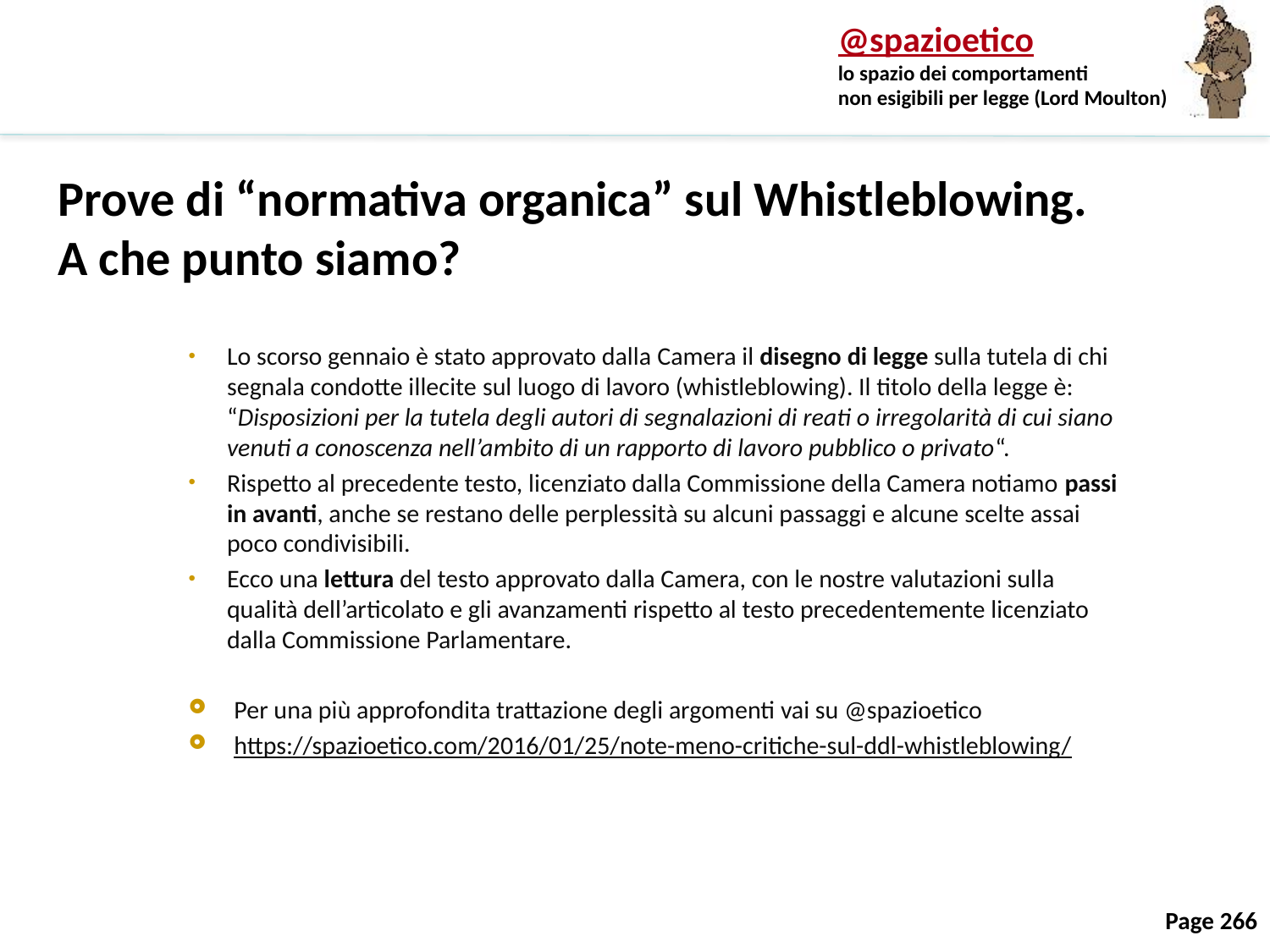

# Prove di “normativa organica” sul Whistleblowing. A che punto siamo?
Lo scorso gennaio è stato approvato dalla Camera il disegno di legge sulla tutela di chi segnala condotte illecite sul luogo di lavoro (whistleblowing). Il titolo della legge è: “Disposizioni per la tutela degli autori di segnalazioni di reati o irregolarità di cui siano venuti a conoscenza nell’ambito di un rapporto di lavoro pubblico o privato“.
Rispetto al precedente testo, licenziato dalla Commissione della Camera notiamo passi in avanti, anche se restano delle perplessità su alcuni passaggi e alcune scelte assai poco condivisibili.
Ecco una lettura del testo approvato dalla Camera, con le nostre valutazioni sulla qualità dell’articolato e gli avanzamenti rispetto al testo precedentemente licenziato dalla Commissione Parlamentare.

Per una più approfondita trattazione degli argomenti vai su @spazioetico
https://spazioetico.com/2016/01/25/note-meno-critiche-sul-ddl-whistleblowing/
266